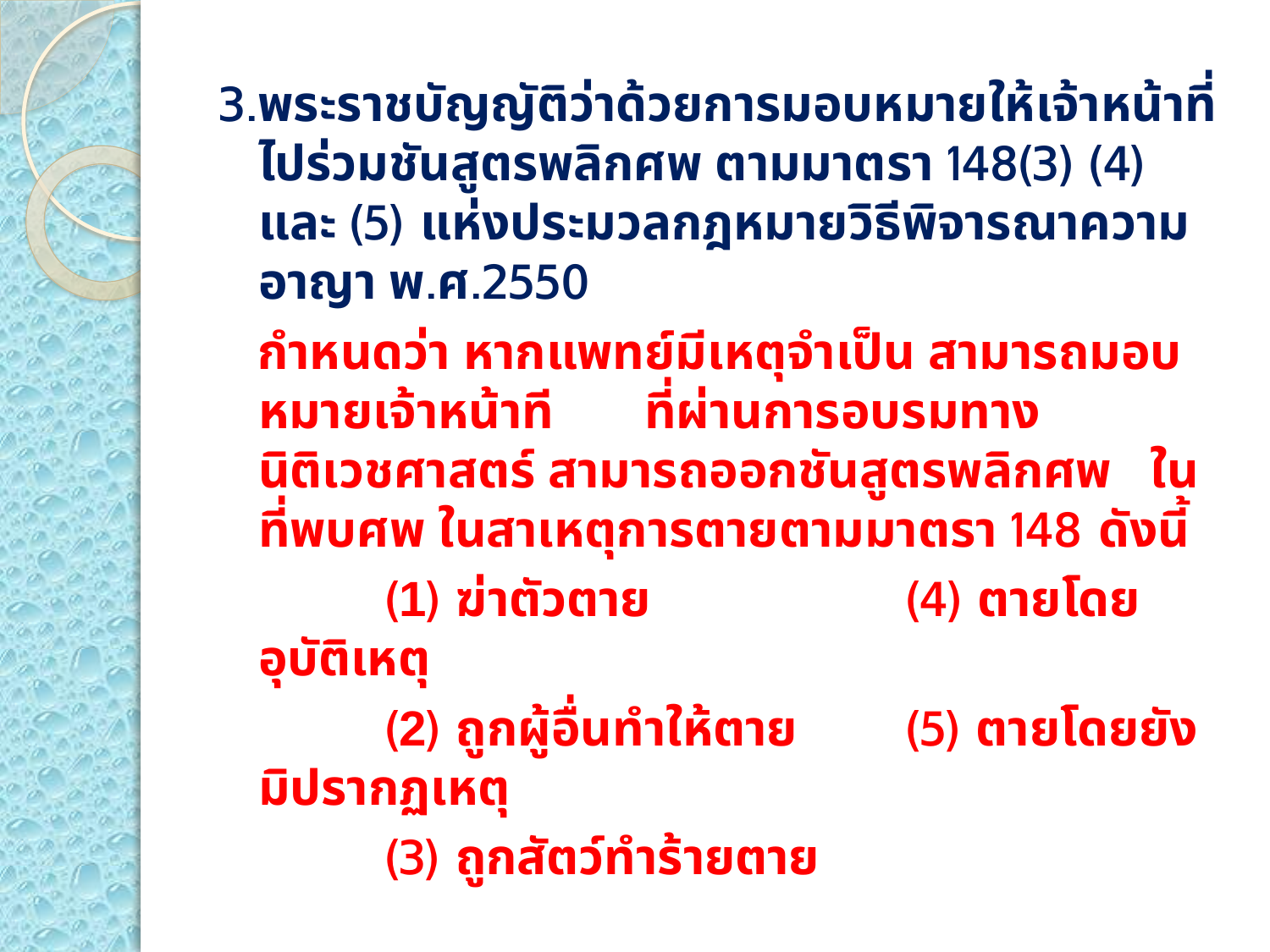

3.พระราชบัญญัติว่าด้วยการมอบหมายให้เจ้าหน้าที่ไปร่วมชันสูตรพลิกศพ ตามมาตรา 148(3) (4) และ (5) แห่งประมวลกฎหมายวิธีพิจารณาความอาญา พ.ศ.2550
   กำหนดว่า หากแพทย์มีเหตุจำเป็น สามารถมอบหมายเจ้าหน้าที       ที่ผ่านการอบรมทางนิติเวชศาสตร์ สามารถออกชันสูตรพลิกศพ   ในที่พบศพ ในสาเหตุการตายตามมาตรา 148 ดังนี้
		(1) ฆ่าตัวตาย		 (4) ตายโดยอุบัติเหตุ
		(2) ถูกผู้อื่นทำให้ตาย	 (5) ตายโดยยังมิปรากฏเหตุ
		(3) ถูกสัตว์ทำร้ายตาย

สิ้นสุดระยะเวลาดำเนินงาน วันที่ 31 ธันวาคม 2560
(กองบริหารการสาธารณสุขได้ประสานกับกระทรวงยุติธรรมดำเนินการขยายเวลา ไปจนถึง วันที่ 31 ธันวาคม 2565 )